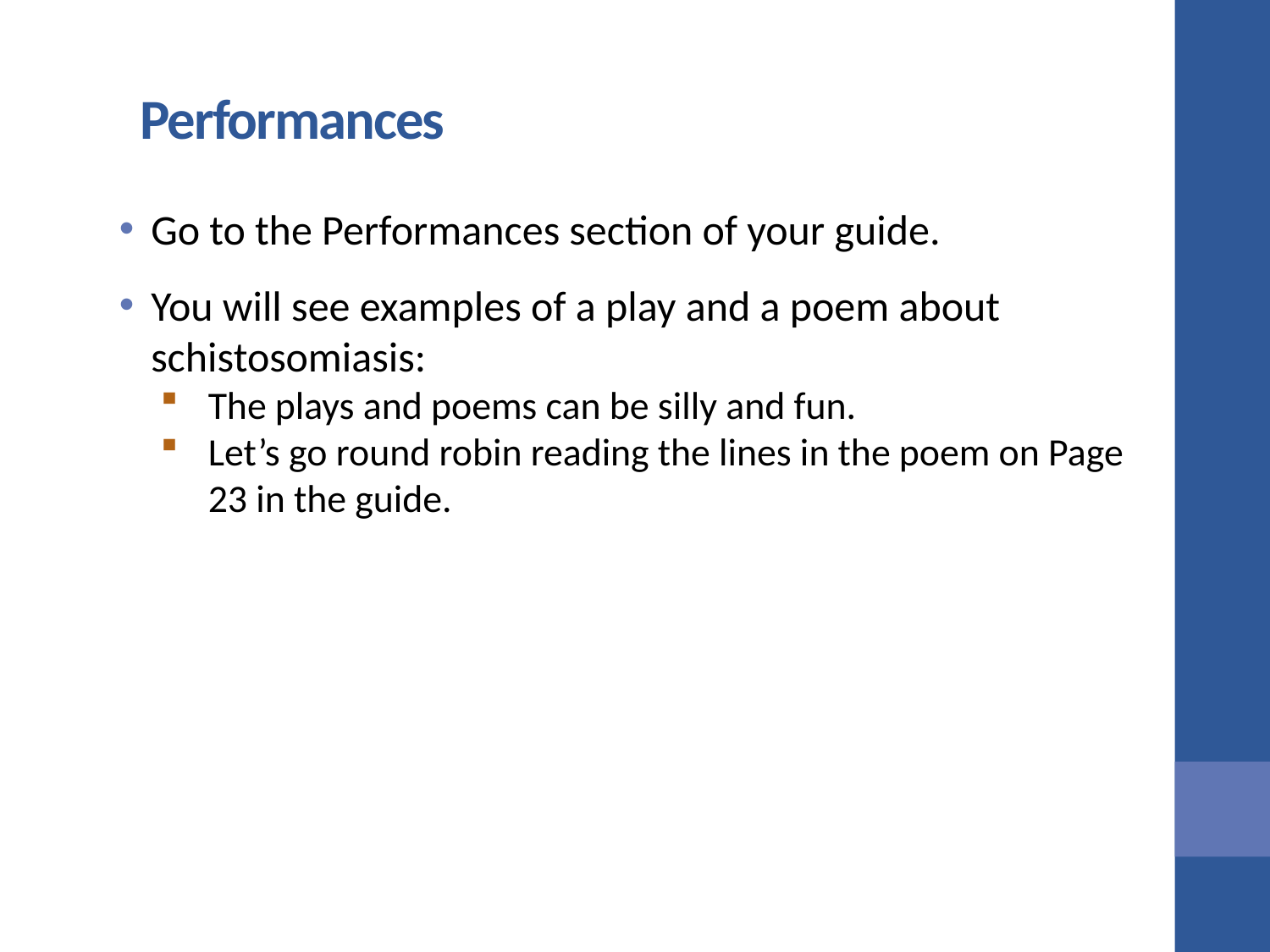

# Performances
Go to the Performances section of your guide.

You will see examples of a play and a poem about schistosomiasis:
The plays and poems can be silly and fun.
Let’s go round robin reading the lines in the poem on Page 23 in the guide.